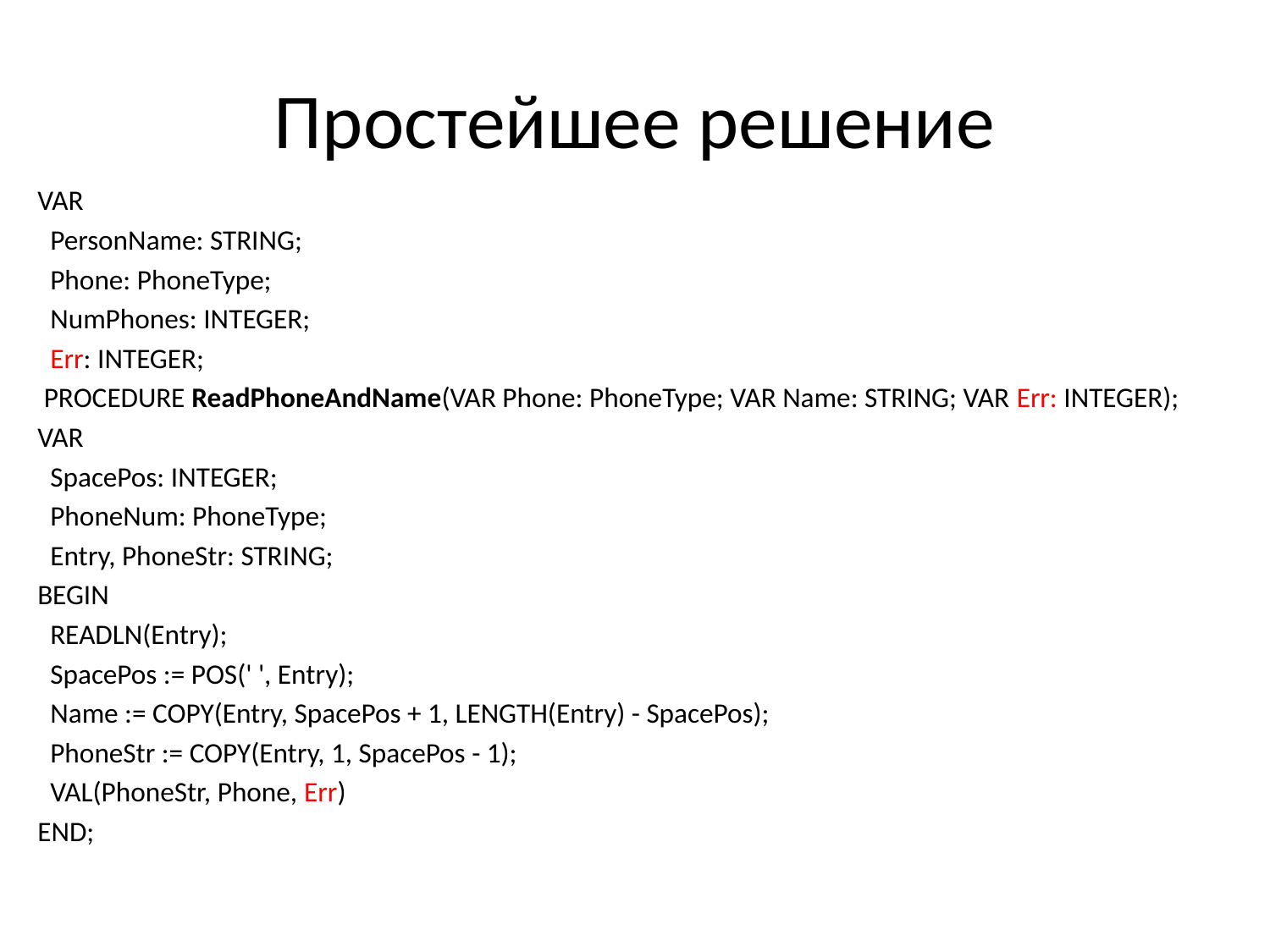

# Простейшее решение
VAR
  PersonName: STRING;
  Phone: PhoneType;
  NumPhones: INTEGER;
  Err: INTEGER;
 PROCEDURE ReadPhoneAndName(VAR Phone: PhoneType; VAR Name: STRING; VAR Err: INTEGER);
VAR
  SpacePos: INTEGER;
  PhoneNum: PhoneType;
  Entry, PhoneStr: STRING;
BEGIN
  READLN(Entry);
  SpacePos := POS(' ', Entry);
  Name := COPY(Entry, SpacePos + 1, LENGTH(Entry) - SpacePos);
  PhoneStr := COPY(Entry, 1, SpacePos - 1);
  VAL(PhoneStr, Phone, Err)
END;